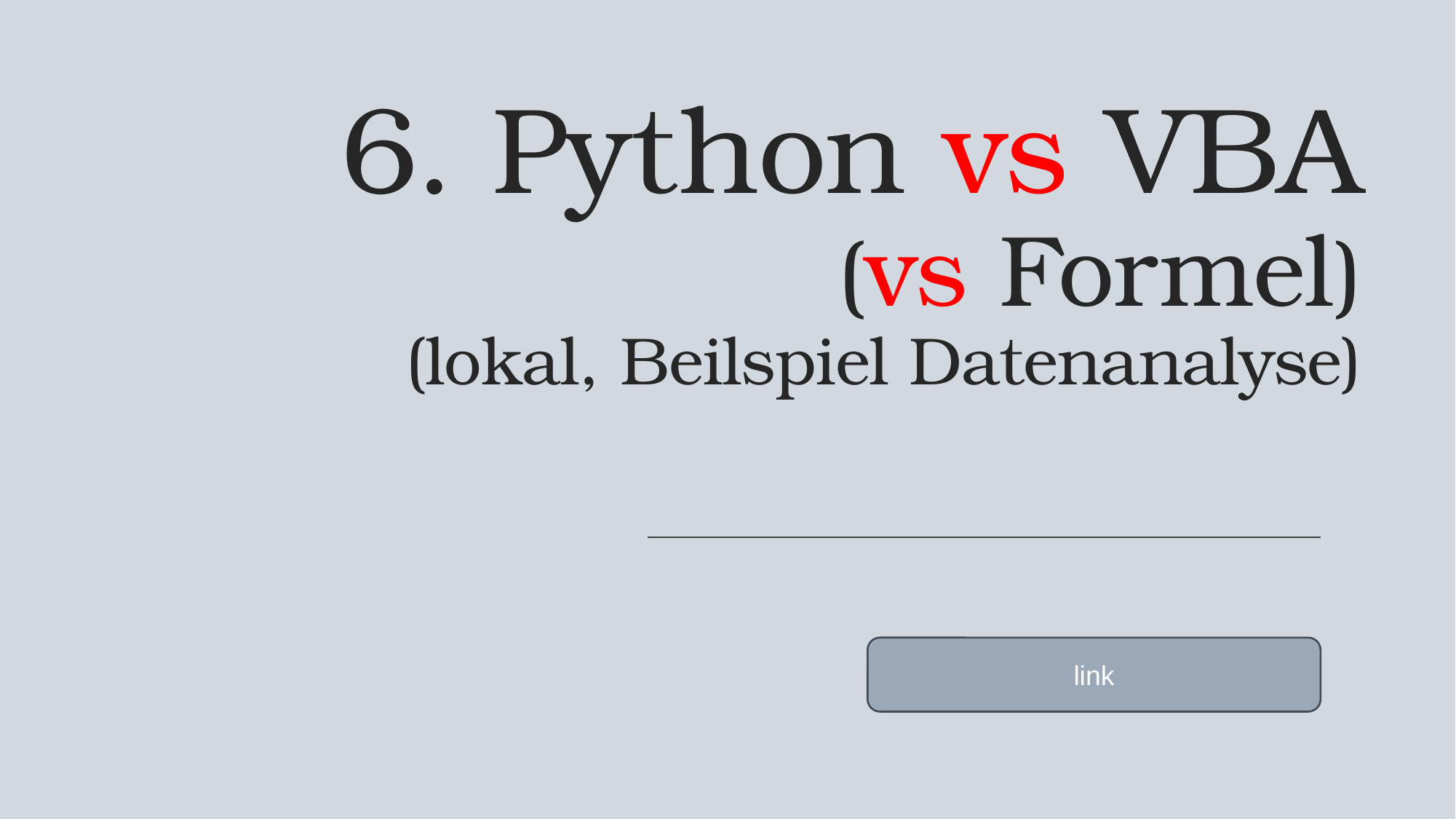

# 6. Python vs VBA (vs Formel) (lokal, Beilspiel Datenanalyse)
link